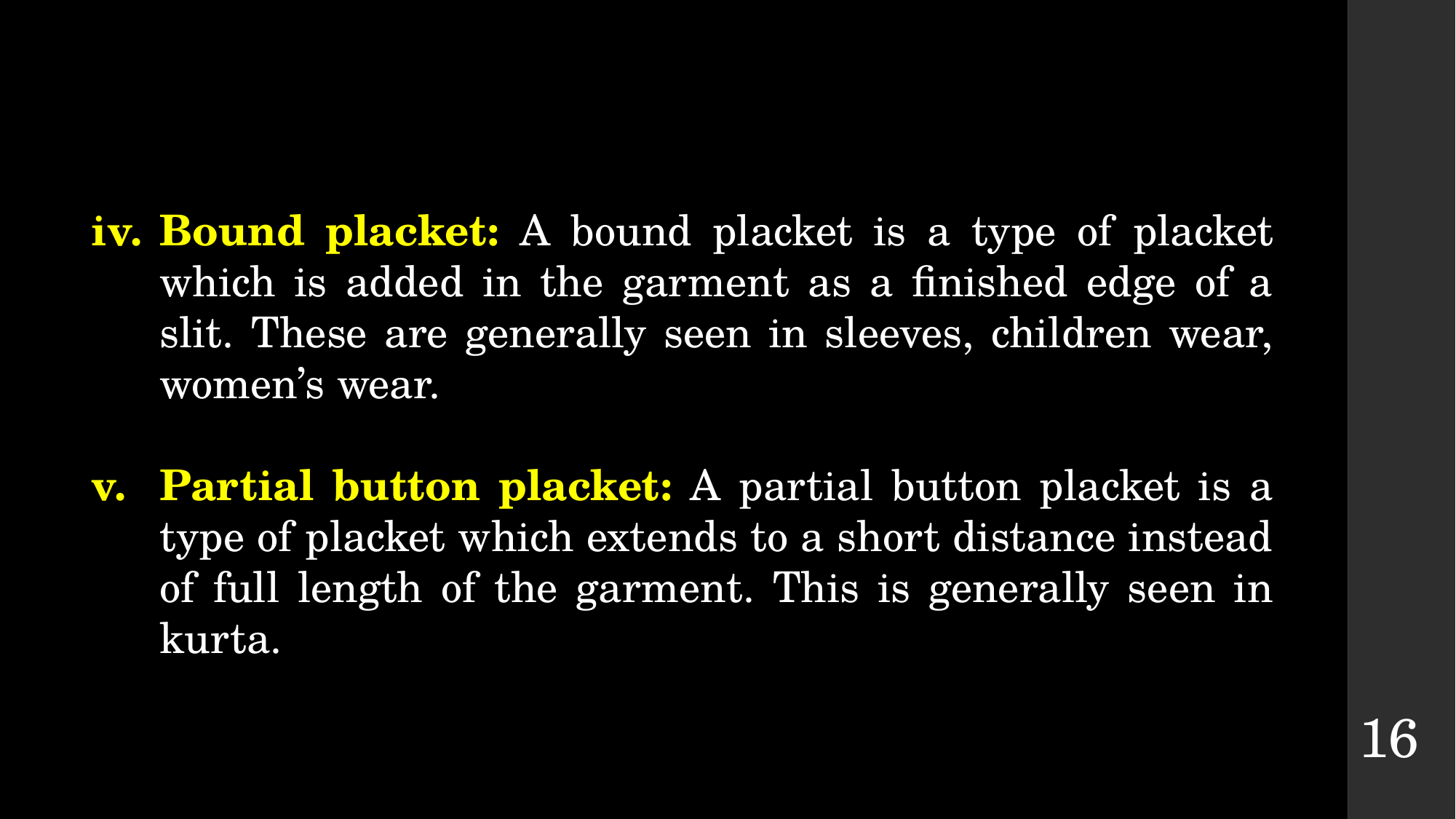

Bound placket: A bound placket is a type of placket which is added in the garment as a finished edge of a slit. These are generally seen in sleeves, children wear, women’s wear.

Partial button placket: A partial button placket is a type of placket which extends to a short distance instead of full length of the garment. This is generally seen in kurta.
16